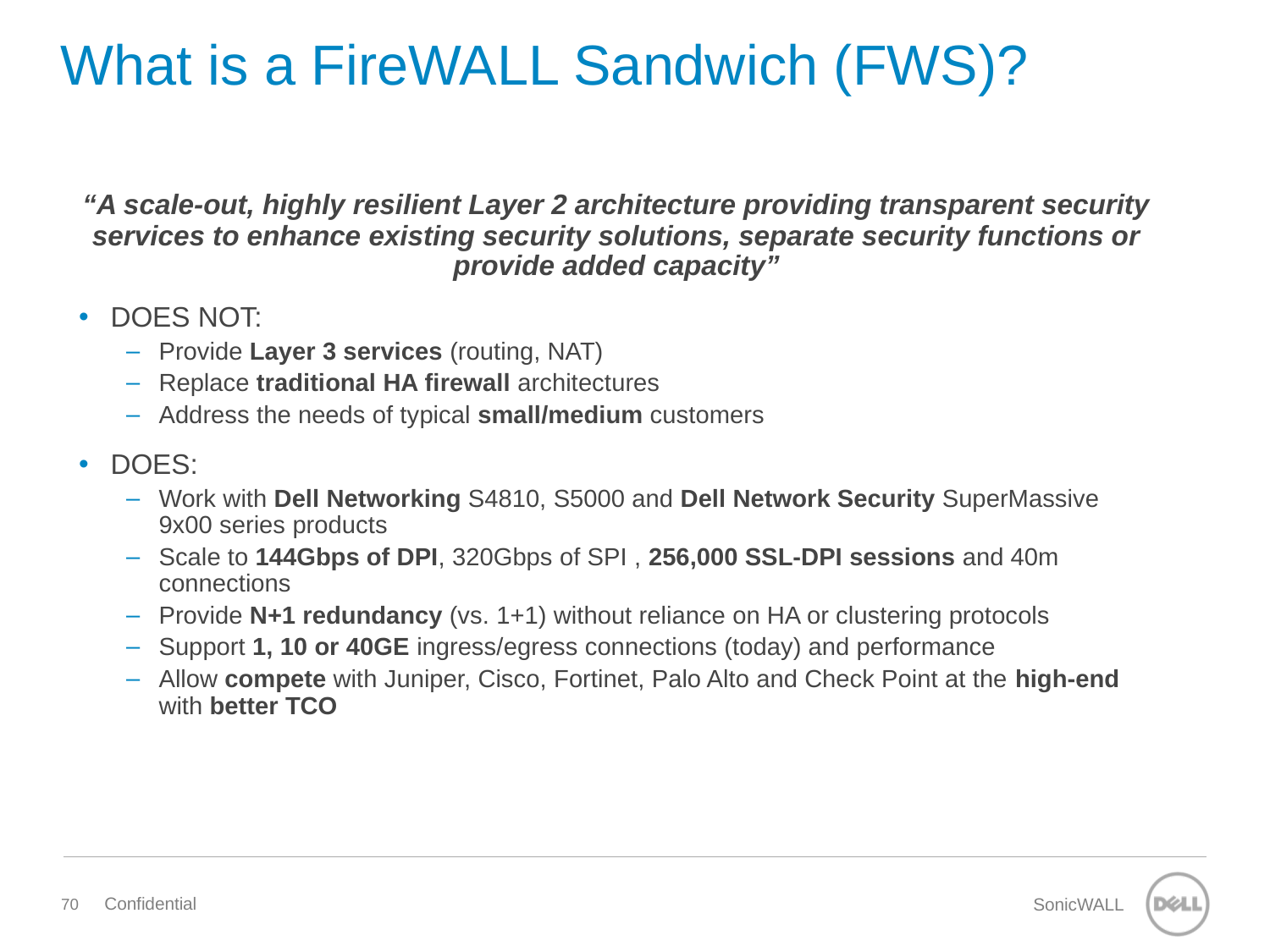

# What is a FireWALL Sandwich (FWS)?
“A scale-out, highly resilient Layer 2 architecture providing transparent security services to enhance existing security solutions, separate security functions or provide added capacity”
DOES NOT:
Provide Layer 3 services (routing, NAT)
Replace traditional HA firewall architectures
Address the needs of typical small/medium customers
DOES:
Work with Dell Networking S4810, S5000 and Dell Network Security SuperMassive 9x00 series products
Scale to 144Gbps of DPI, 320Gbps of SPI , 256,000 SSL-DPI sessions and 40m connections
Provide N+1 redundancy (vs. 1+1) without reliance on HA or clustering protocols
Support 1, 10 or 40GE ingress/egress connections (today) and performance
Allow compete with Juniper, Cisco, Fortinet, Palo Alto and Check Point at the high-end with better TCO